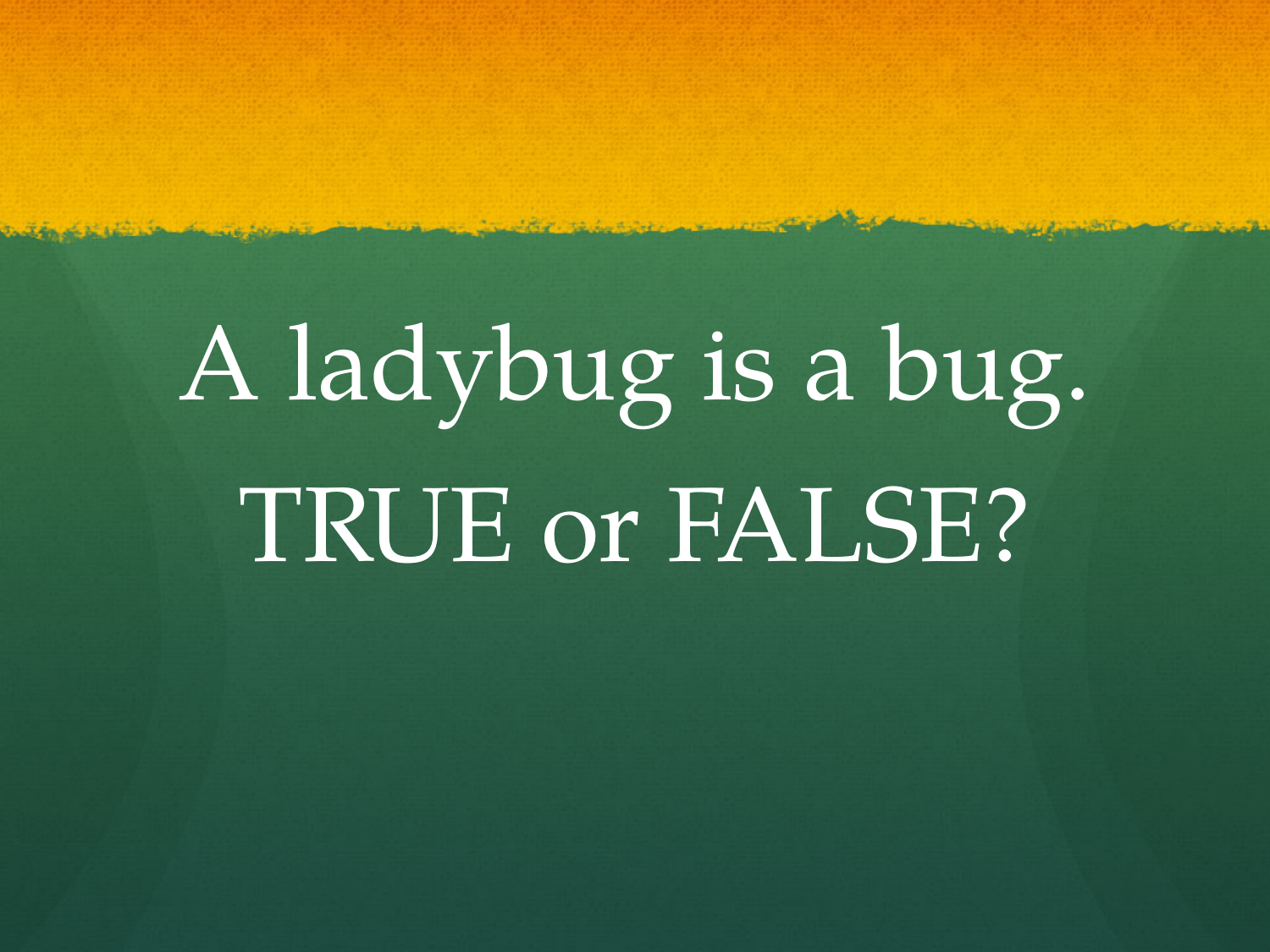

#
A ladybug is a bug.
TRUE or FALSE?